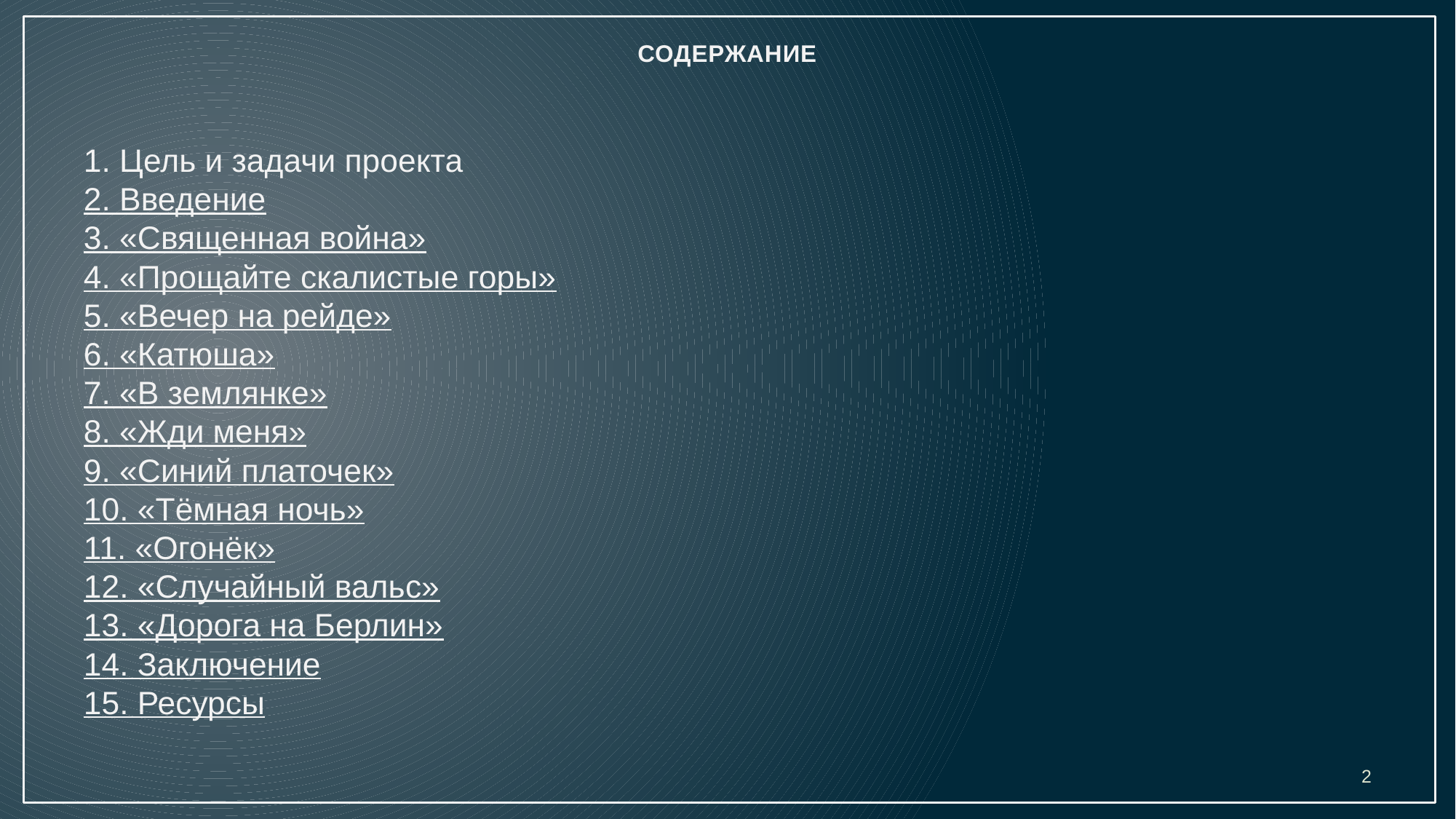

# СОДЕРЖАНИЕ
1. Цель и задачи проекта
2. Введение
3. «Священная война»
4. «Прощайте скалистые горы»
5. «Вечер на рейде»
6. «Катюша»
7. «В землянке»
8. «Жди меня»
9. «Синий платочек»
10. «Тёмная ночь»
11. «Огонёк»
12. «Случайный вальс»
13. «Дорога на Берлин»
14. Заключение
15. Ресурсы
2